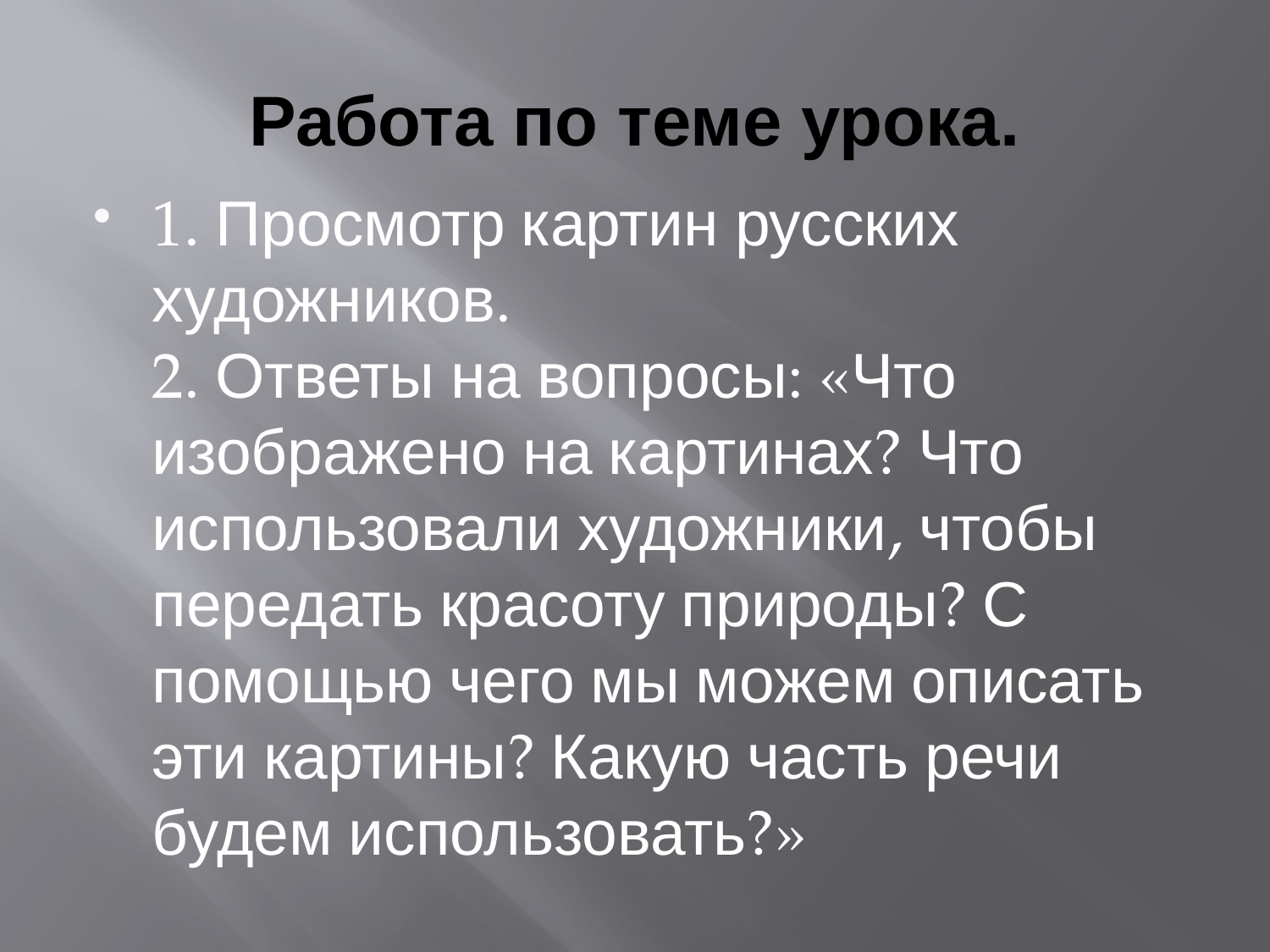

# Работа по теме урока.
1. Просмотр картин русских художников.
2. Ответы на вопросы: «Что изображено на картинах? Что использовали художники, чтобы передать красоту природы? С помощью чего мы можем описать эти картины? Какую часть речи будем использовать?»